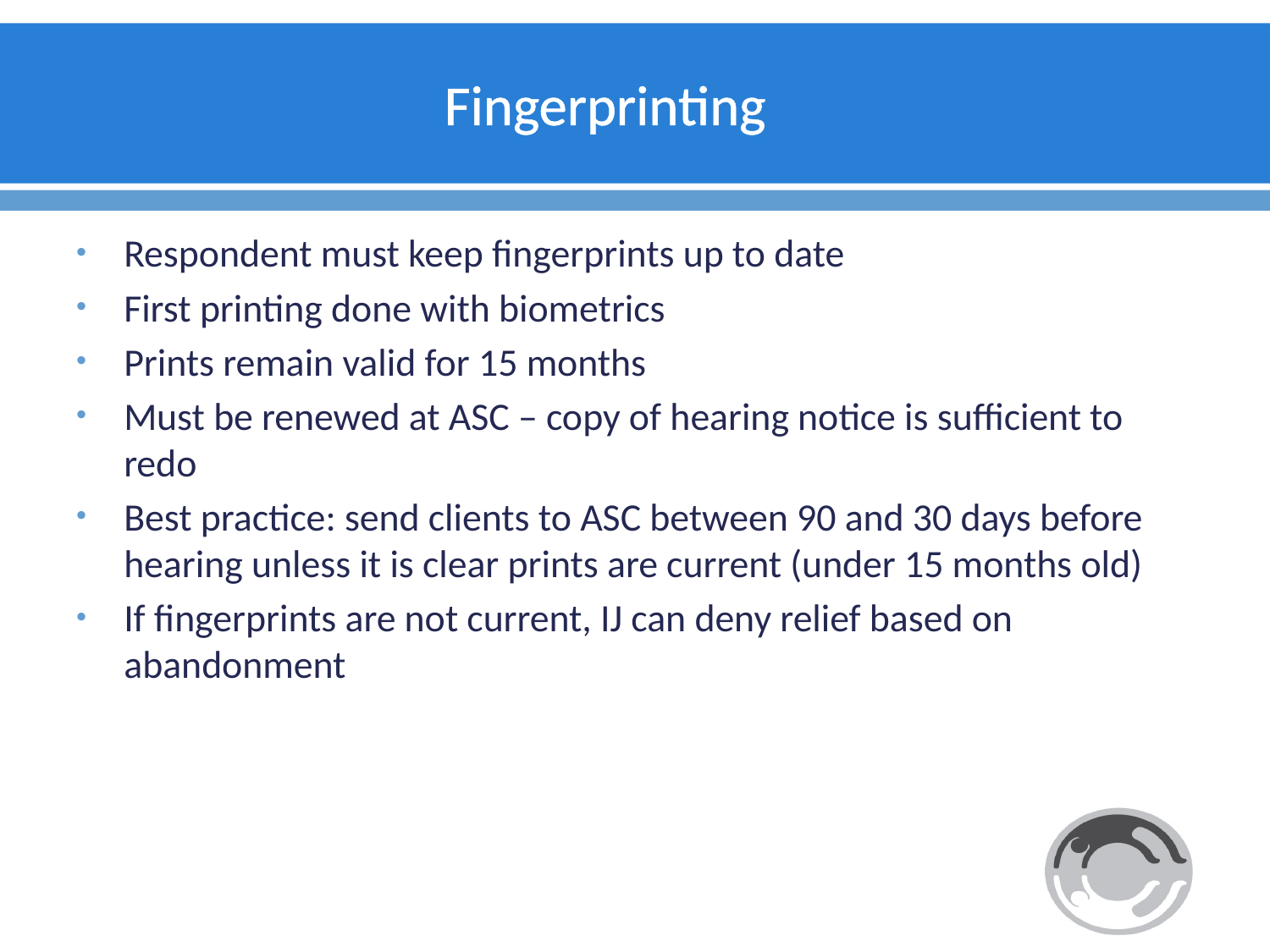

# Fingerprinting
Respondent must keep fingerprints up to date
First printing done with biometrics
Prints remain valid for 15 months
Must be renewed at ASC – copy of hearing notice is sufficient to redo
Best practice: send clients to ASC between 90 and 30 days before hearing unless it is clear prints are current (under 15 months old)
If fingerprints are not current, IJ can deny relief based on abandonment